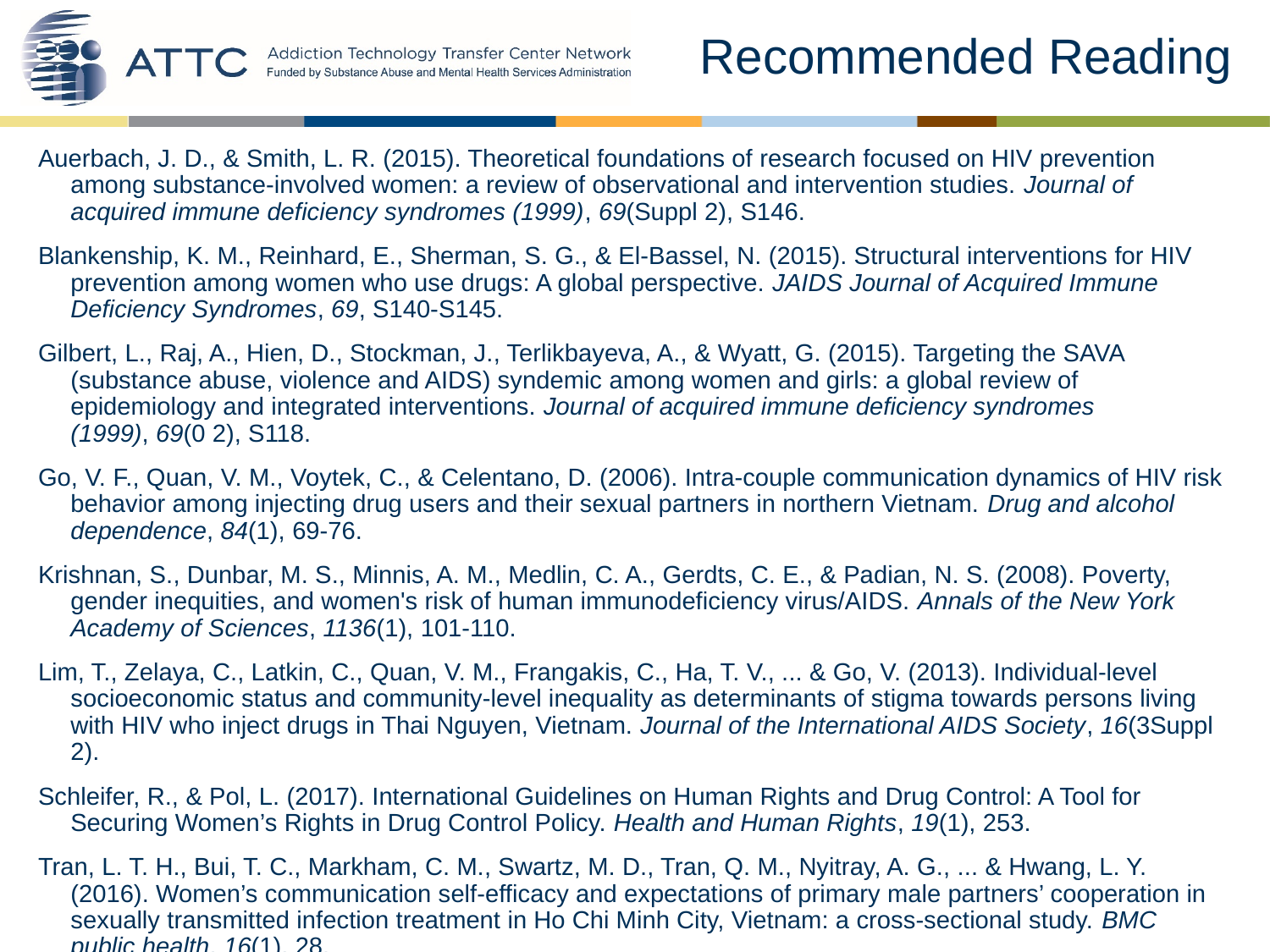

# Recommended Reading
Auerbach, J. D., & Smith, L. R. (2015). Theoretical foundations of research focused on HIV prevention among substance-involved women: a review of observational and intervention studies. Journal of acquired immune deficiency syndromes (1999), 69(Suppl 2), S146.
Blankenship, K. M., Reinhard, E., Sherman, S. G., & El-Bassel, N. (2015). Structural interventions for HIV prevention among women who use drugs: A global perspective. JAIDS Journal of Acquired Immune Deficiency Syndromes, 69, S140-S145.
Gilbert, L., Raj, A., Hien, D., Stockman, J., Terlikbayeva, A., & Wyatt, G. (2015). Targeting the SAVA (substance abuse, violence and AIDS) syndemic among women and girls: a global review of epidemiology and integrated interventions. Journal of acquired immune deficiency syndromes (1999), 69(0 2), S118.
Go, V. F., Quan, V. M., Voytek, C., & Celentano, D. (2006). Intra-couple communication dynamics of HIV risk behavior among injecting drug users and their sexual partners in northern Vietnam. Drug and alcohol dependence, 84(1), 69-76.
Krishnan, S., Dunbar, M. S., Minnis, A. M., Medlin, C. A., Gerdts, C. E., & Padian, N. S. (2008). Poverty, gender inequities, and women's risk of human immunodeficiency virus/AIDS. Annals of the New York Academy of Sciences, 1136(1), 101-110.
Lim, T., Zelaya, C., Latkin, C., Quan, V. M., Frangakis, C., Ha, T. V., ... & Go, V. (2013). Individual-level socioeconomic status and community-level inequality as determinants of stigma towards persons living with HIV who inject drugs in Thai Nguyen, Vietnam. Journal of the International AIDS Society, 16(3Suppl 2).
Schleifer, R., & Pol, L. (2017). International Guidelines on Human Rights and Drug Control: A Tool for Securing Women’s Rights in Drug Control Policy. Health and Human Rights, 19(1), 253.
Tran, L. T. H., Bui, T. C., Markham, C. M., Swartz, M. D., Tran, Q. M., Nyitray, A. G., ... & Hwang, L. Y. (2016). Women’s communication self-efficacy and expectations of primary male partners’ cooperation in sexually transmitted infection treatment in Ho Chi Minh City, Vietnam: a cross-sectional study. BMC public health, 16(1), 28.